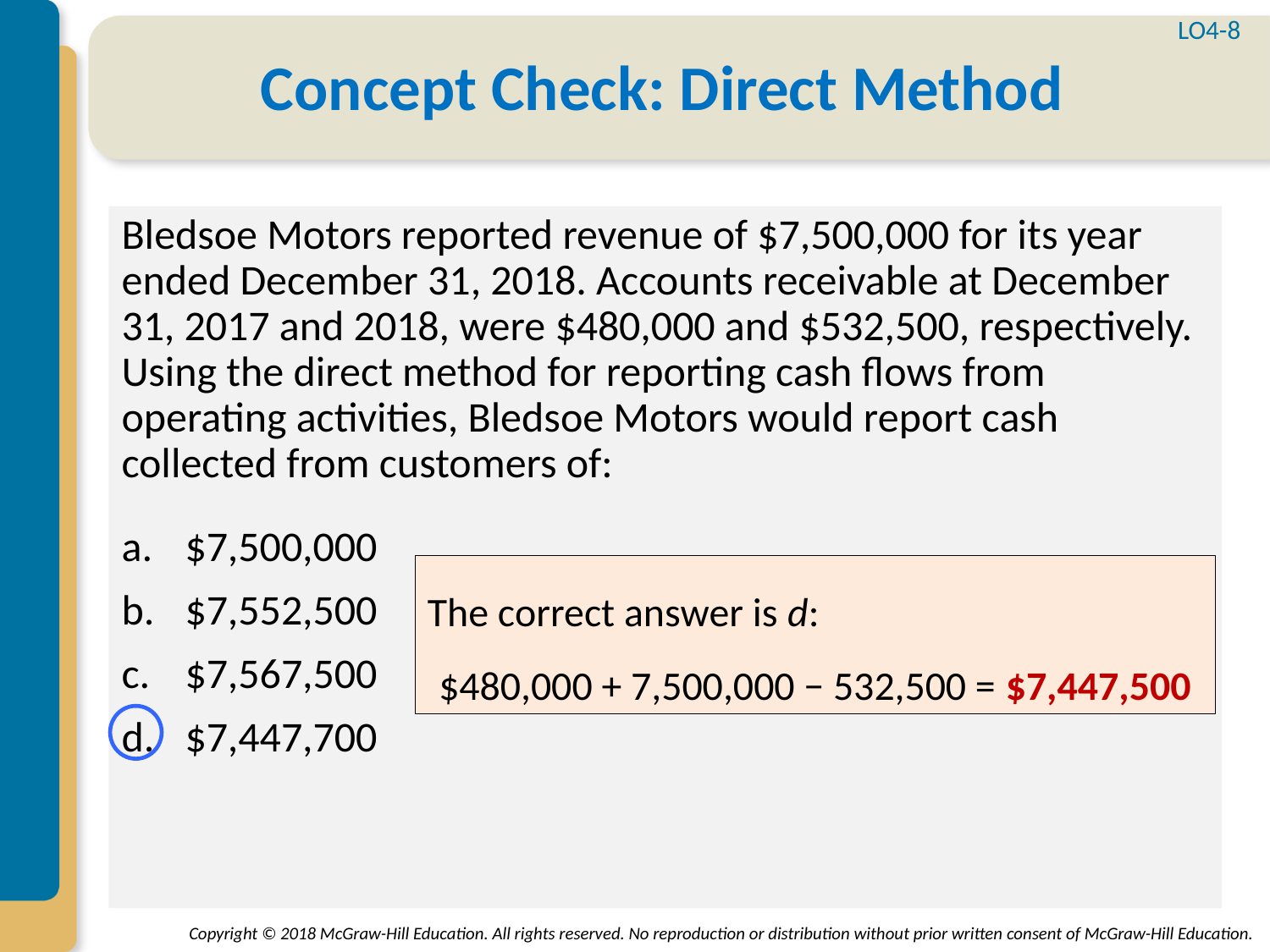

LO4-8
# Concept Check: Direct Method
Bledsoe Motors reported revenue of $7,500,000 for its year ended December 31, 2018. Accounts receivable at December 31, 2017 and 2018, were $480,000 and $532,500, respectively. Using the direct method for reporting cash flows from operating activities, Bledsoe Motors would report cash collected from customers of:
$7,500,000
$7,552,500
$7,567,500
$7,447,700

The correct answer is d:
$480,000 + 7,500,000 − 532,500 = $7,447,500

Copyright © 2018 McGraw-Hill Education. All rights reserved. No reproduction or distribution without prior written consent of McGraw-Hill Education.